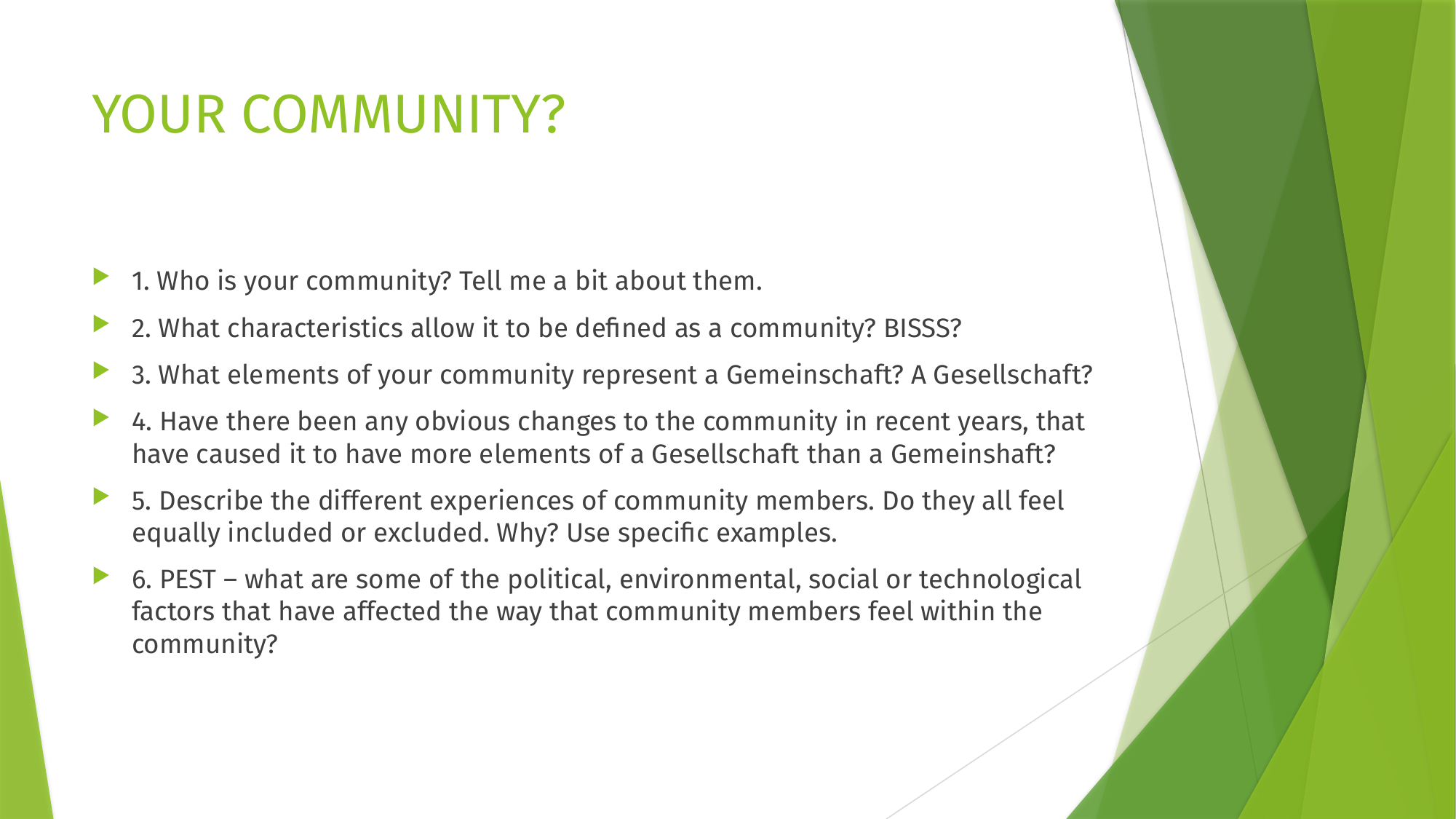

# YOUR COMMUNITY?
1. Who is your community? Tell me a bit about them.
2. What characteristics allow it to be defined as a community? BISSS?
3. What elements of your community represent a Gemeinschaft? A Gesellschaft?
4. Have there been any obvious changes to the community in recent years, that have caused it to have more elements of a Gesellschaft than a Gemeinshaft?
5. Describe the different experiences of community members. Do they all feel equally included or excluded. Why? Use specific examples.
6. PEST – what are some of the political, environmental, social or technological factors that have affected the way that community members feel within the community?